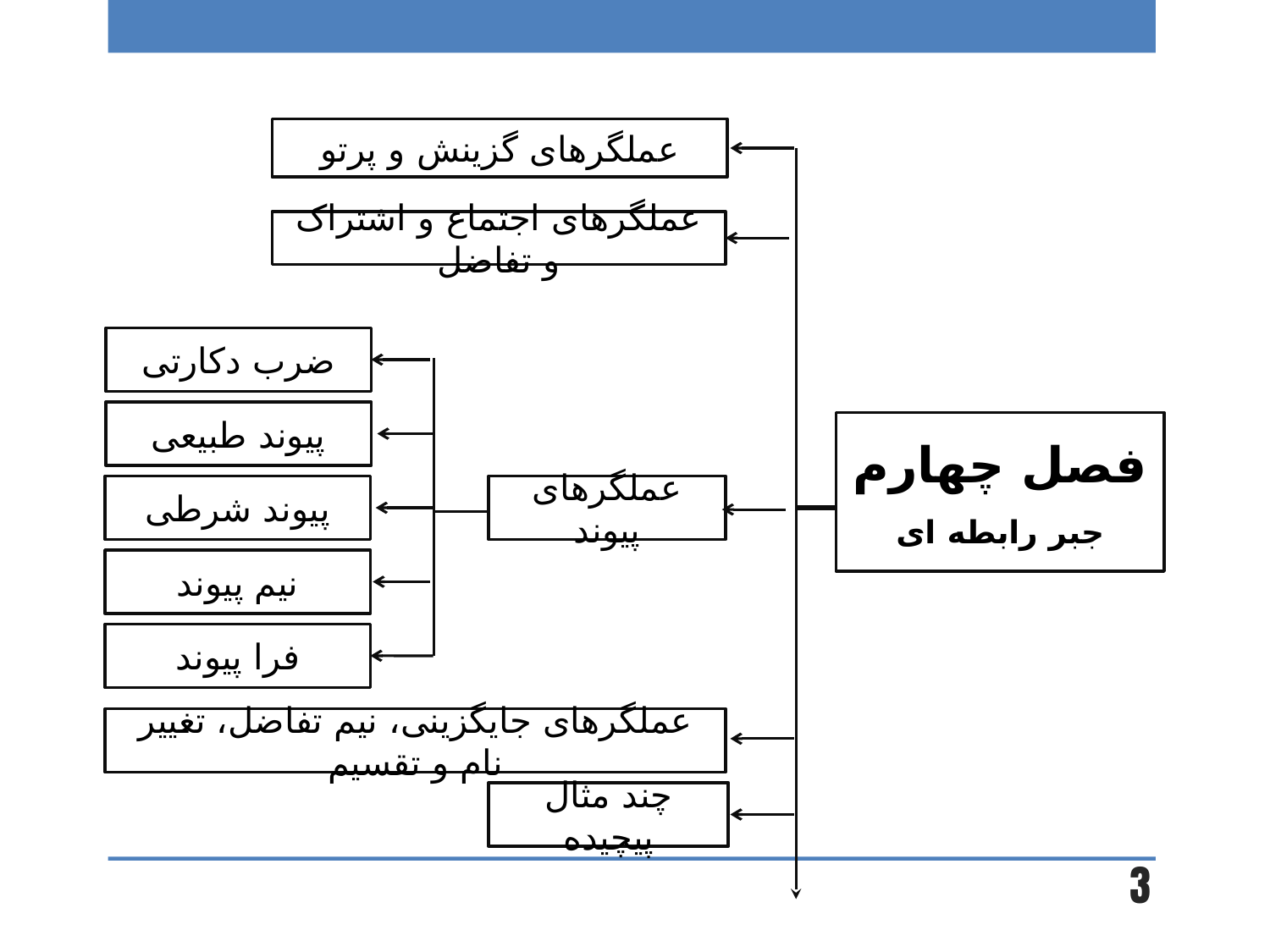

عملگرهای گزینش و پرتو
عملگرهای اجتماع و اشتراک و تفاضل
ضرب دکارتی
پیوند طبیعی
فصل چهارم
جبر رابطه ای
پیوند شرطی
عملگرهای پیوند
نیم پیوند
فرا پیوند
عملگرهای جایگزینی، نیم تفاضل، تغییر نام و تقسیم
چند مثال پیچیده
3